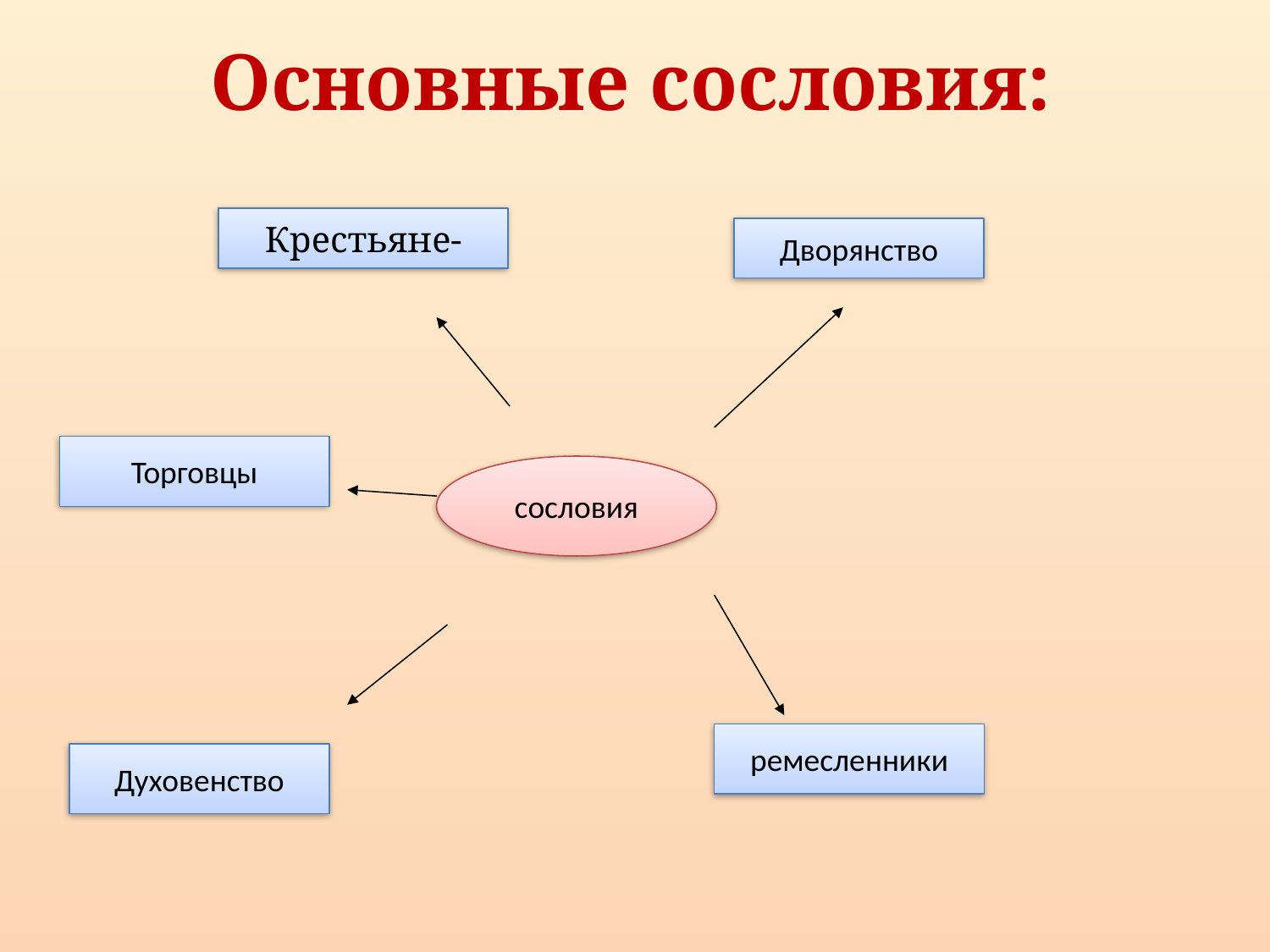

# Основные сословия:
Крестьяне-
Дворянство

Торговцы
сословия

ремесленники
Духовенство